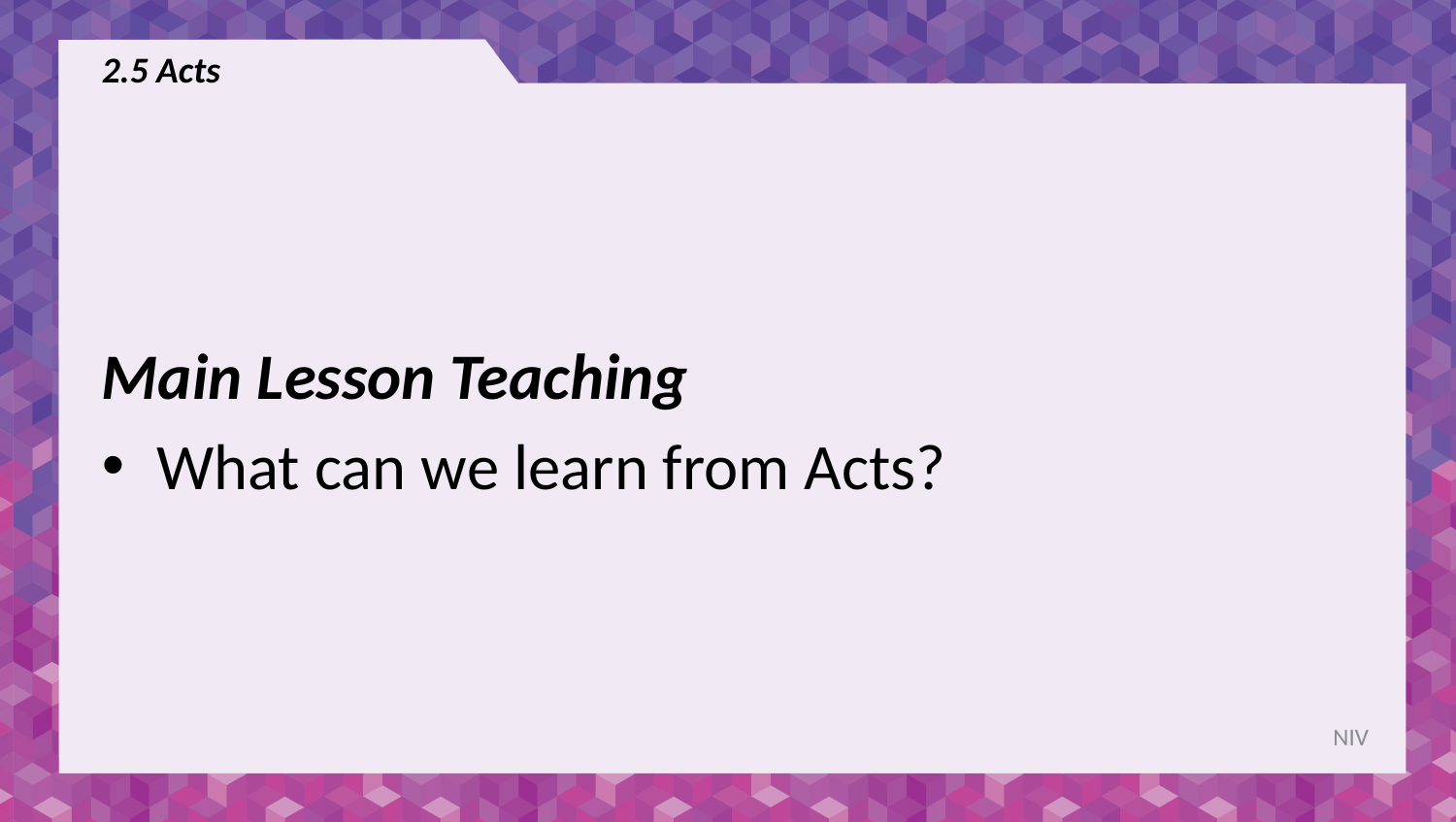

# 2.5 Acts
Main Lesson Teaching
What can we learn from Acts?
NIV